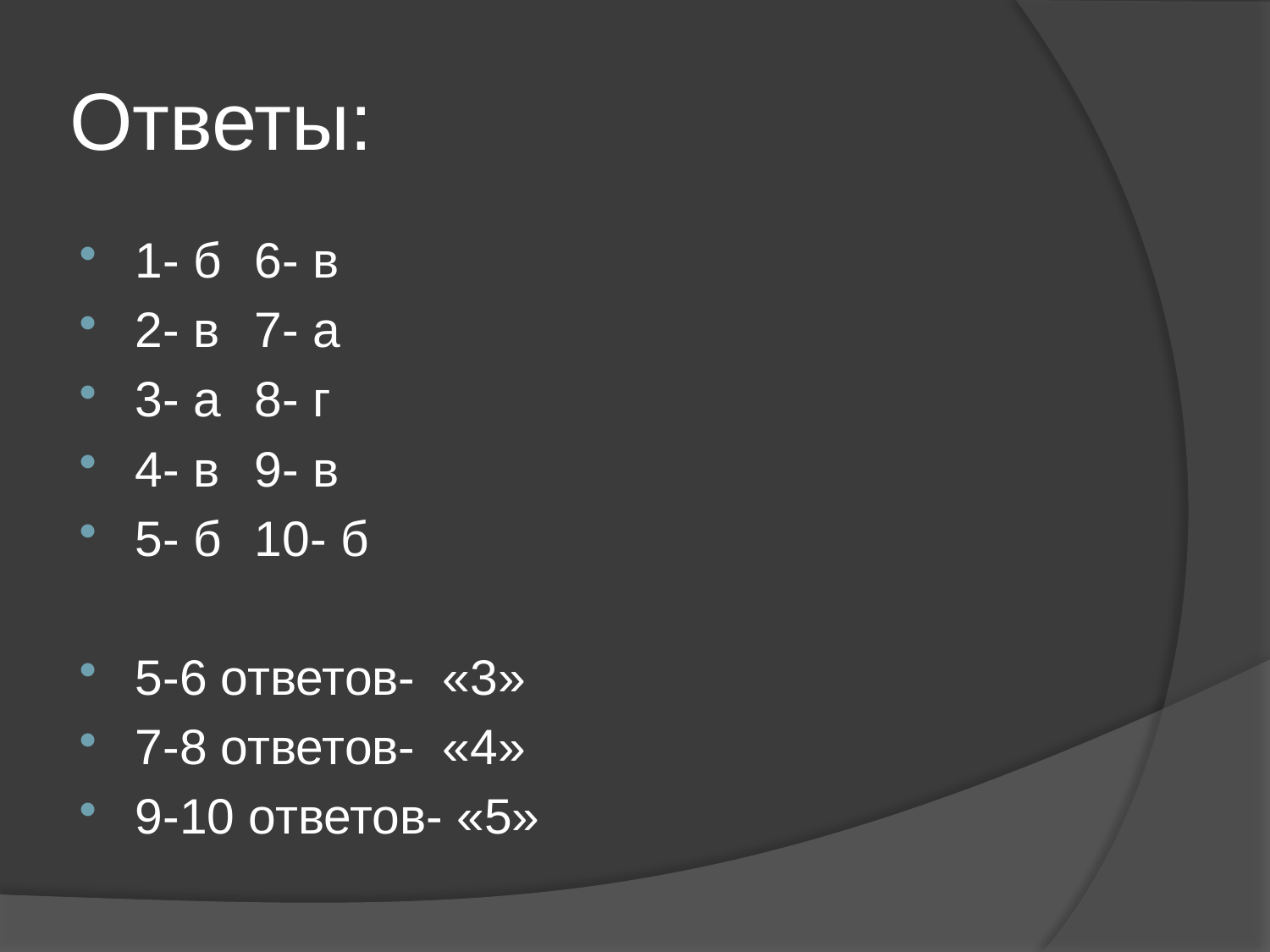

# Ответы:
1- б			6- в
2- в			7- а
3- а			8- г
4- в			9- в
5- б			10- б

5-6 ответов-  «3»
7-8 ответов-  «4»
9-10 ответов- «5»